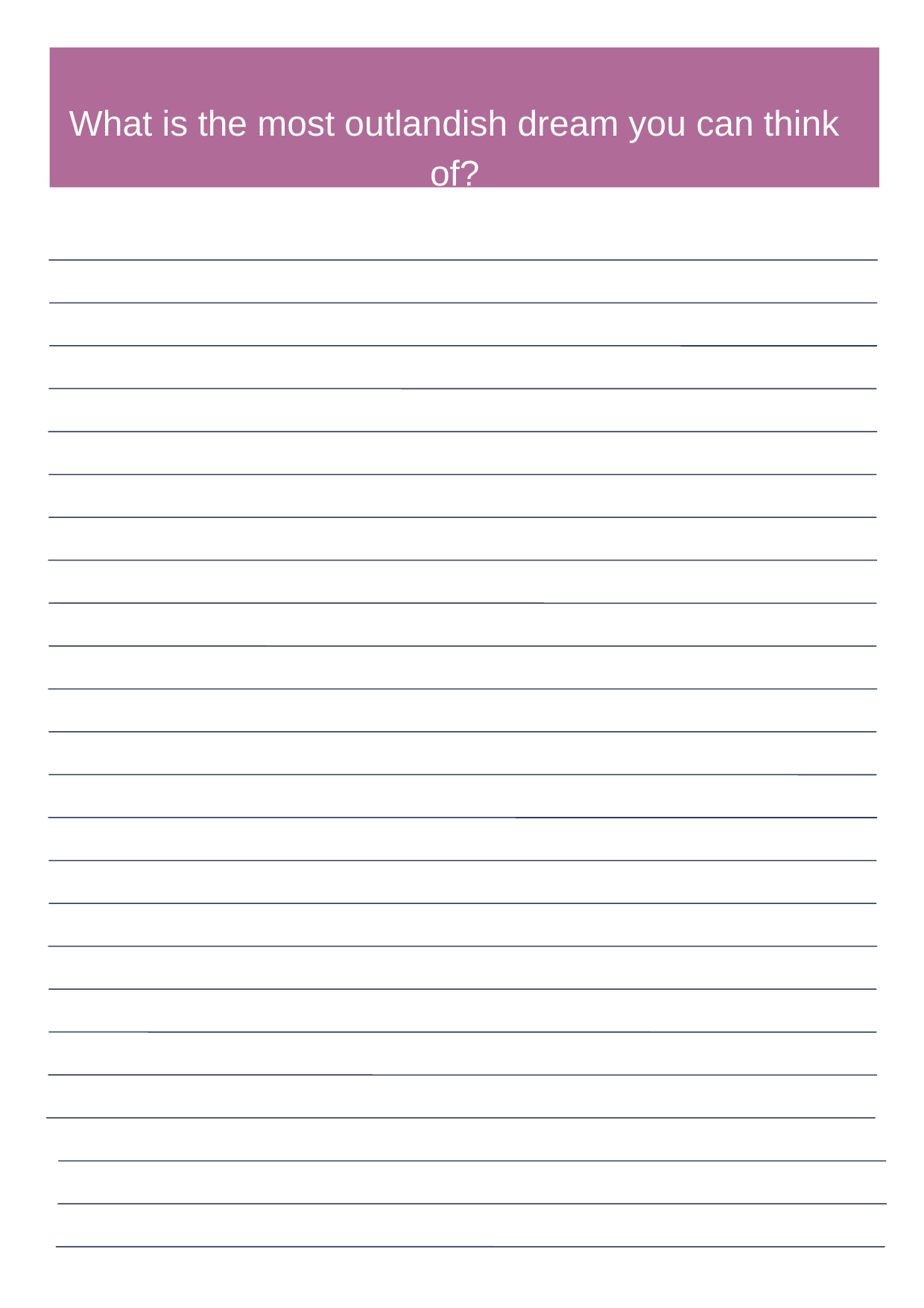

What is the most outlandish dream you can think of?